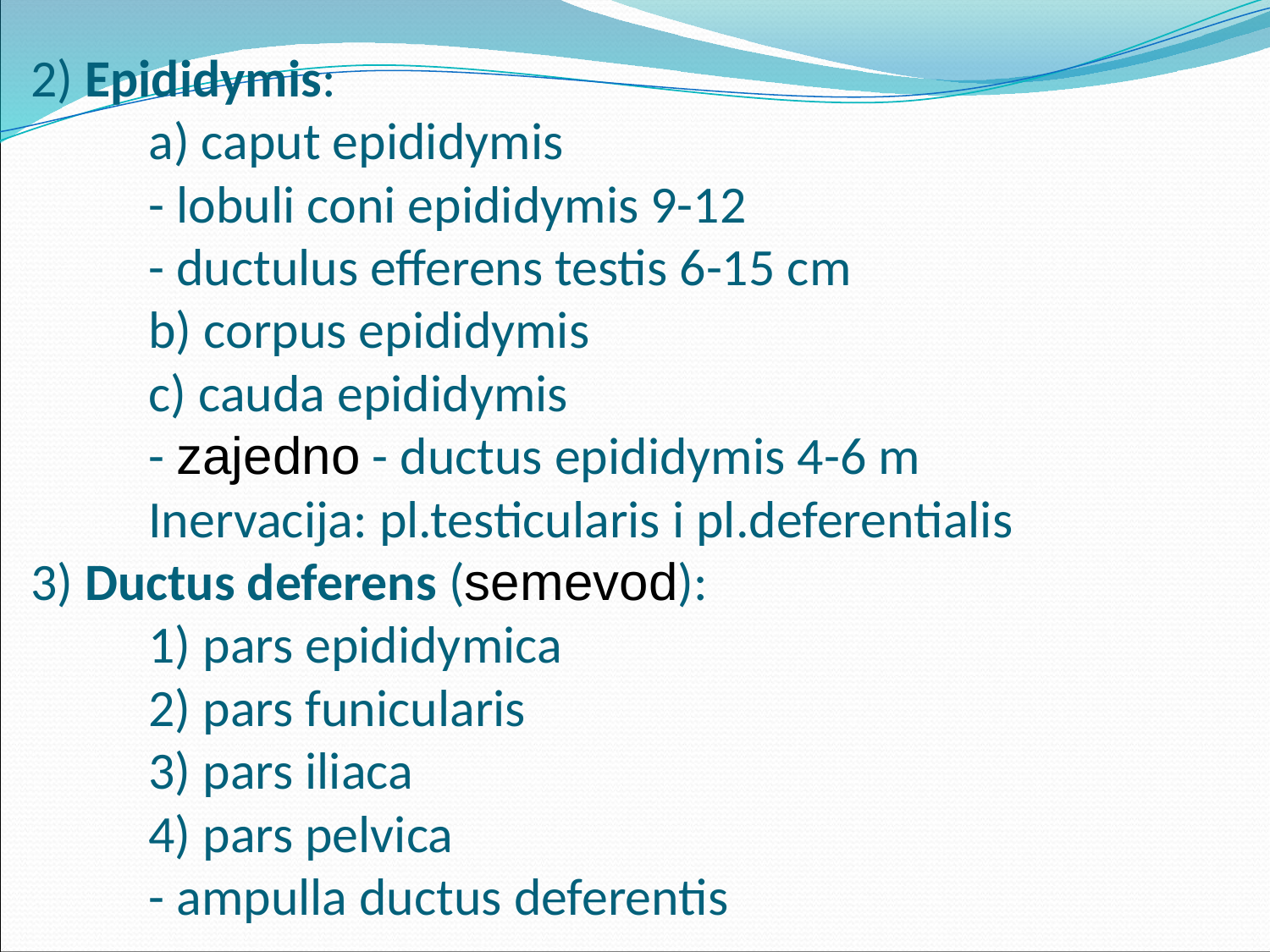

# 2) Epididymis: a) caput epididymis - lobuli coni epididymis 9-12 - ductulus efferens testis 6-15 cm b) corpus epididymis c) cauda epididymis - zajedno - ductus epididymis 4-6 m Inervacija: pl.testicularis i pl.deferentialis 3) Ductus deferens (semevod): 1) pars epididymica 2) pars funicularis 3) pars iliaca 4) pars pelvica - ampulla ductus deferentis